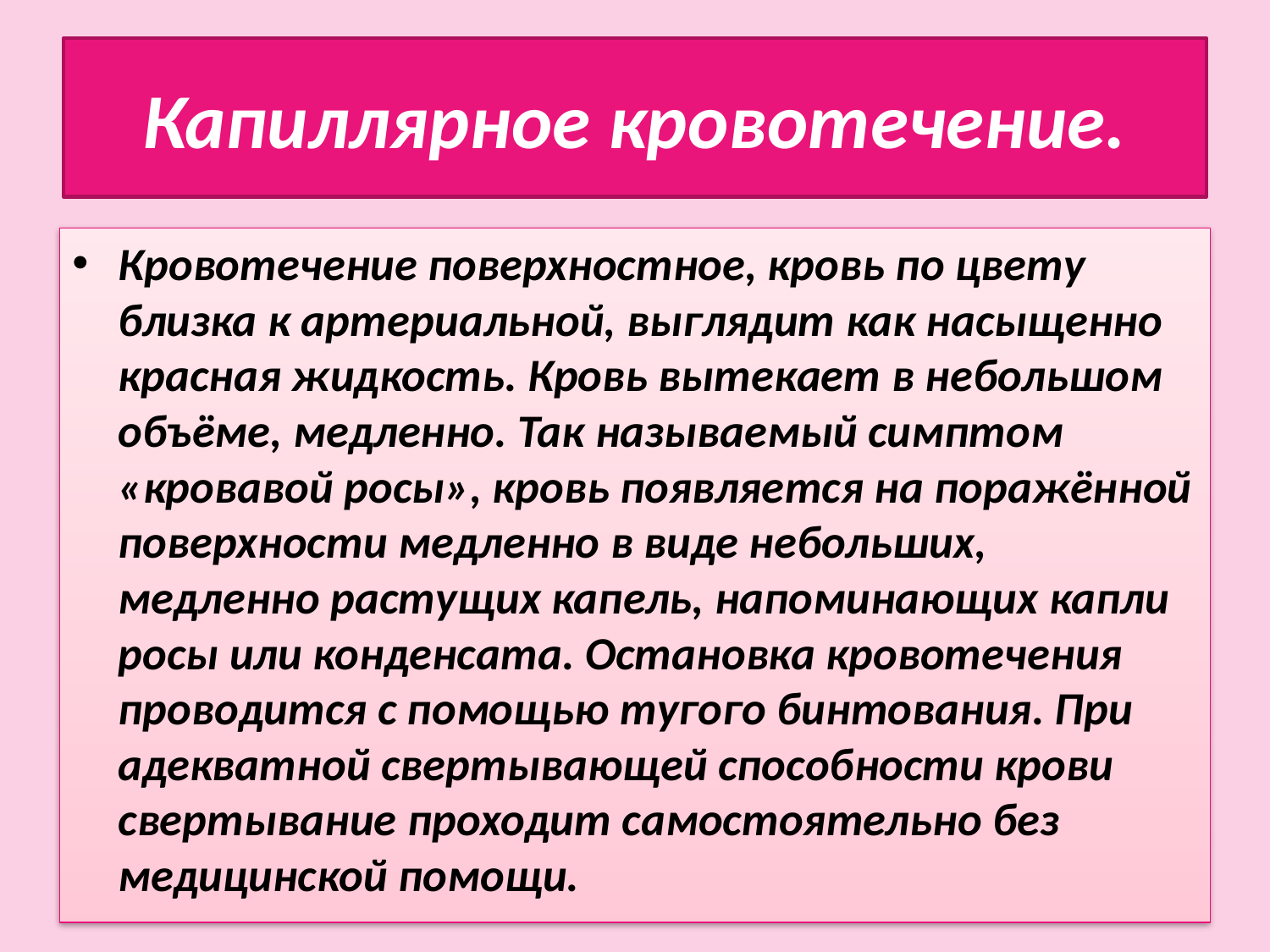

# Капиллярное кровотечение.
Кровотечение поверхностное, кровь по цвету близка к артериальной, выглядит как насыщенно красная жидкость. Кровь вытекает в небольшом объёме, медленно. Так называемый симптом «кровавой росы», кровь появляется на поражённой поверхности медленно в виде небольших, медленно растущих капель, напоминающих капли росы или конденсата. Остановка кровотечения проводится с помощью тугого бинтования. При адекватной свертывающей способности крови свертывание проходит самостоятельно без медицинской помощи.